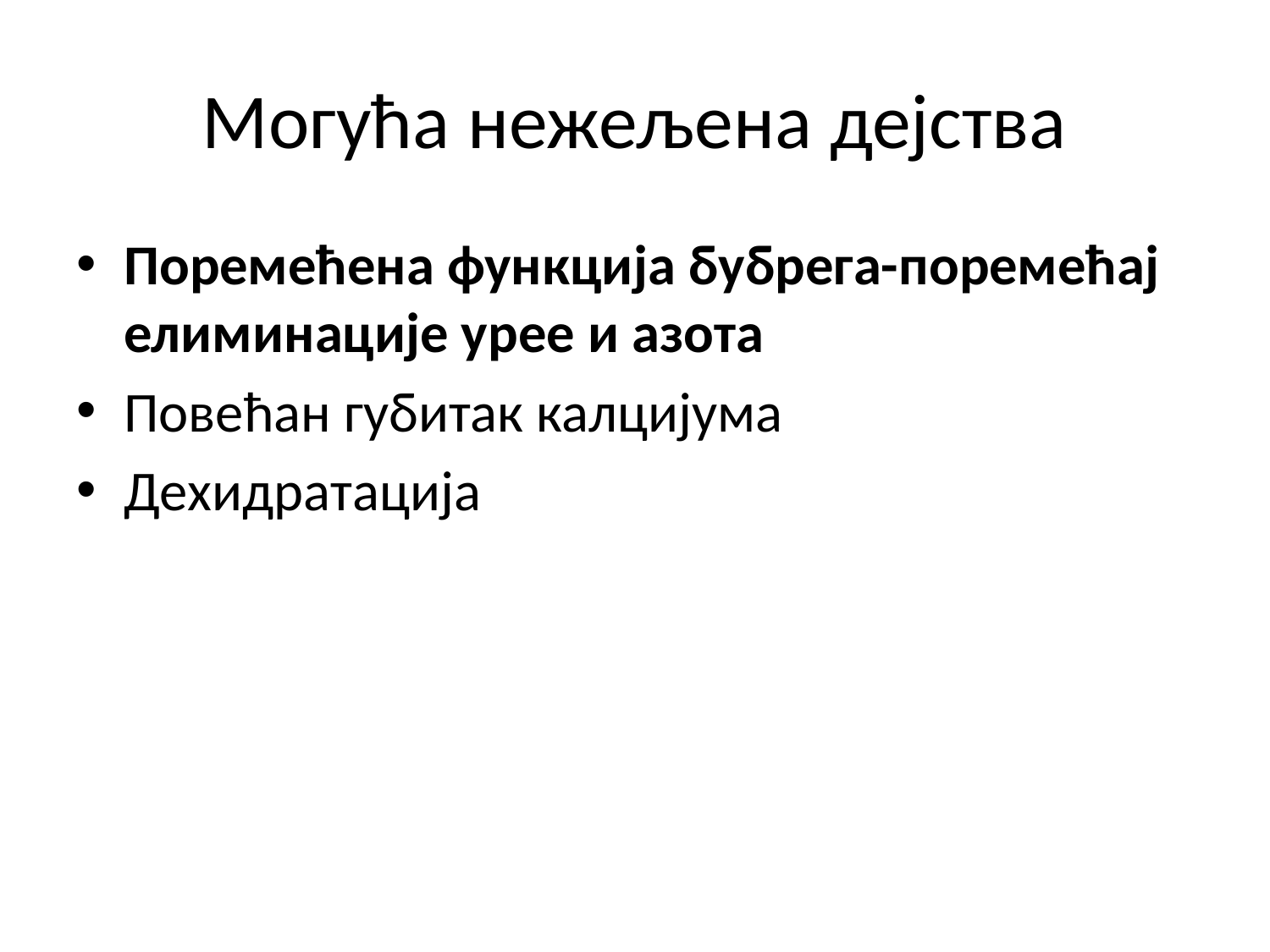

# Могућа нежељена дејства
Поремећена функција бубрега-поремећај елиминације урее и азота
Повећан губитак калцијума
Дехидратација